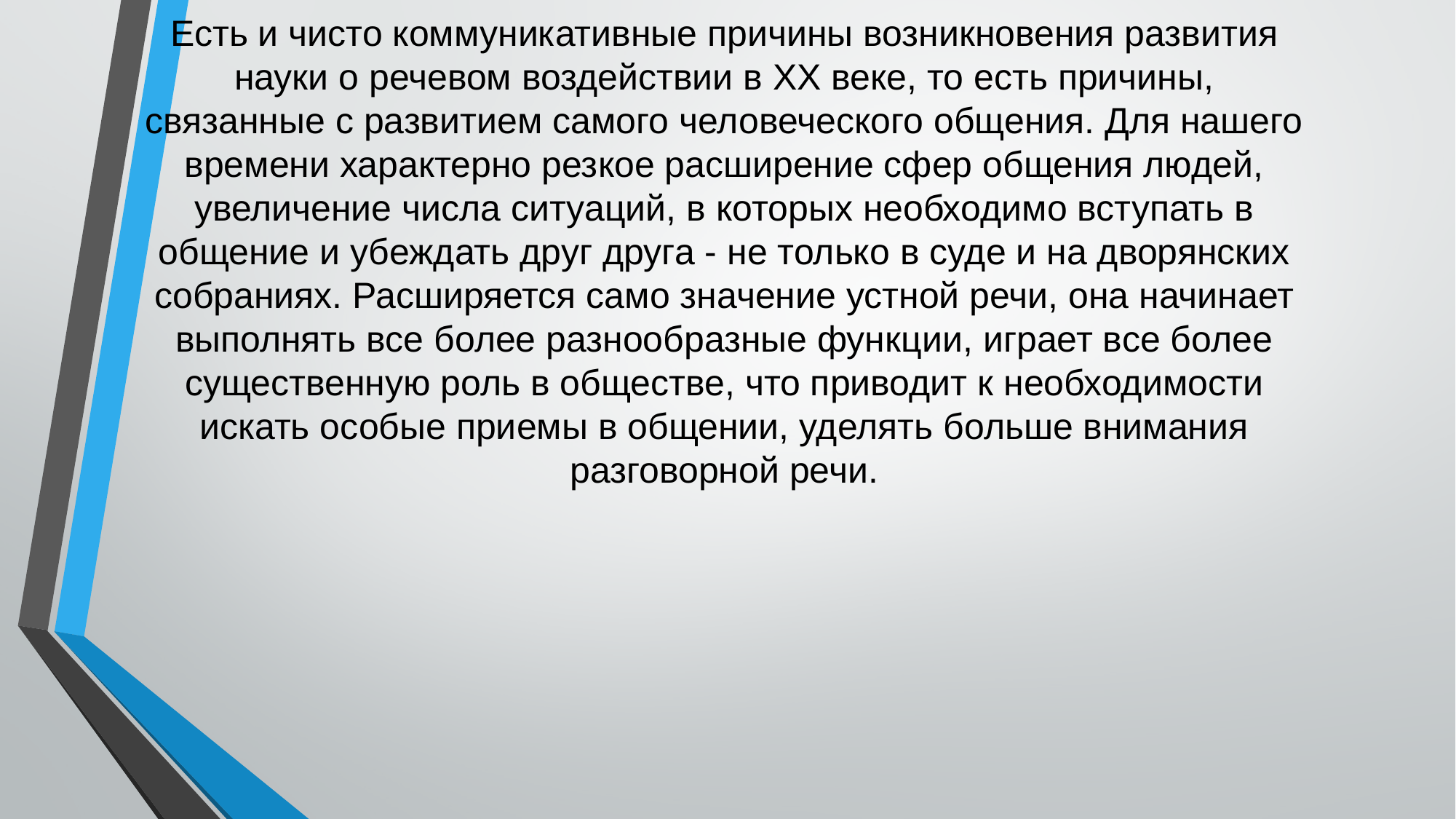

Есть и чисто коммуникативные причины возникновения развития науки о речевом воздействии в ХХ веке, то есть причины, связанные с развитием самого человеческого общения. Для нашего времени характерно резкое расширение сфер общения людей, увеличение числа ситуаций, в которых необходимо вступать в общение и убеждать друг друга - не только в суде и на дворянских собраниях. Расширяется само значение устной речи, она начинает выполнять все более разнообразные функции, играет все более существенную роль в обществе, что приводит к необходимости искать особые приемы в общении, уделять больше внимания разговорной речи.